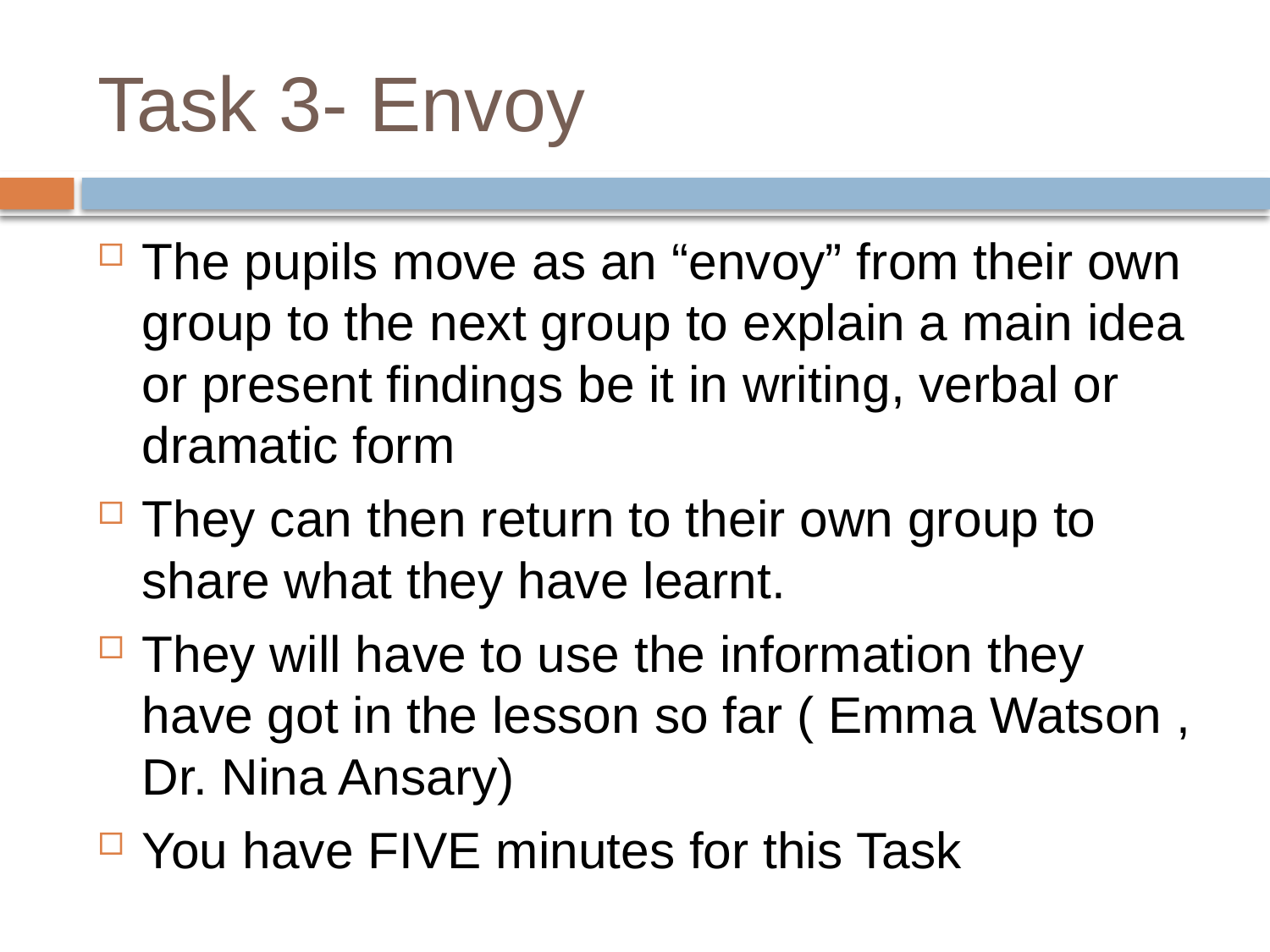

# Task 3- Envoy
The pupils move as an “envoy” from their own group to the next group to explain a main idea or present findings be it in writing, verbal or dramatic form
They can then return to their own group to share what they have learnt.
They will have to use the information they have got in the lesson so far ( Emma Watson , Dr. Nina Ansary)
You have FIVE minutes for this Task